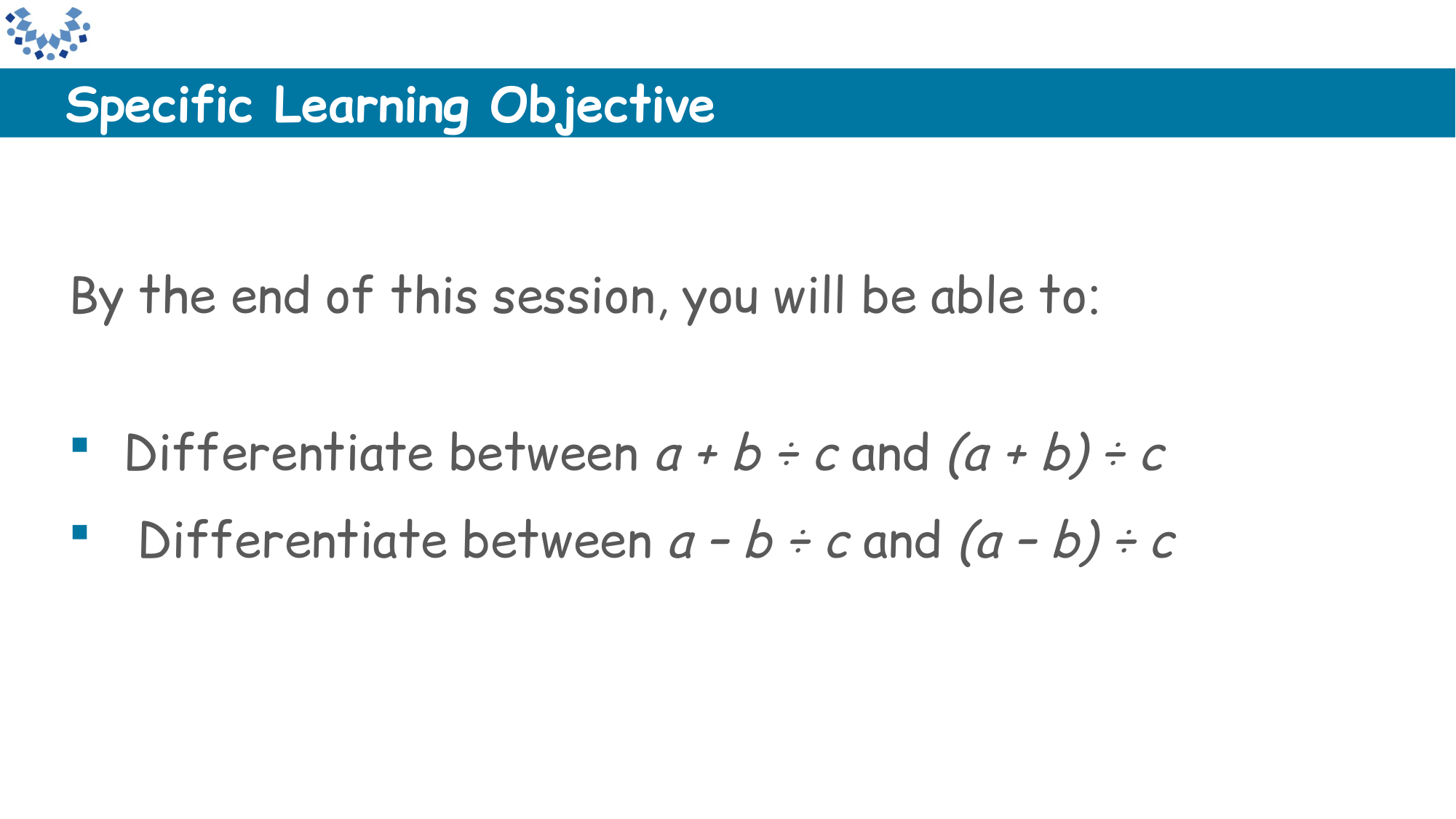

Specific Learning Objective
By the end of this session, you will be able to:

Differentiate between a + b ÷ c and (a + b) ÷ c
Differentiate between a – b ÷ c and (a – b) ÷ c